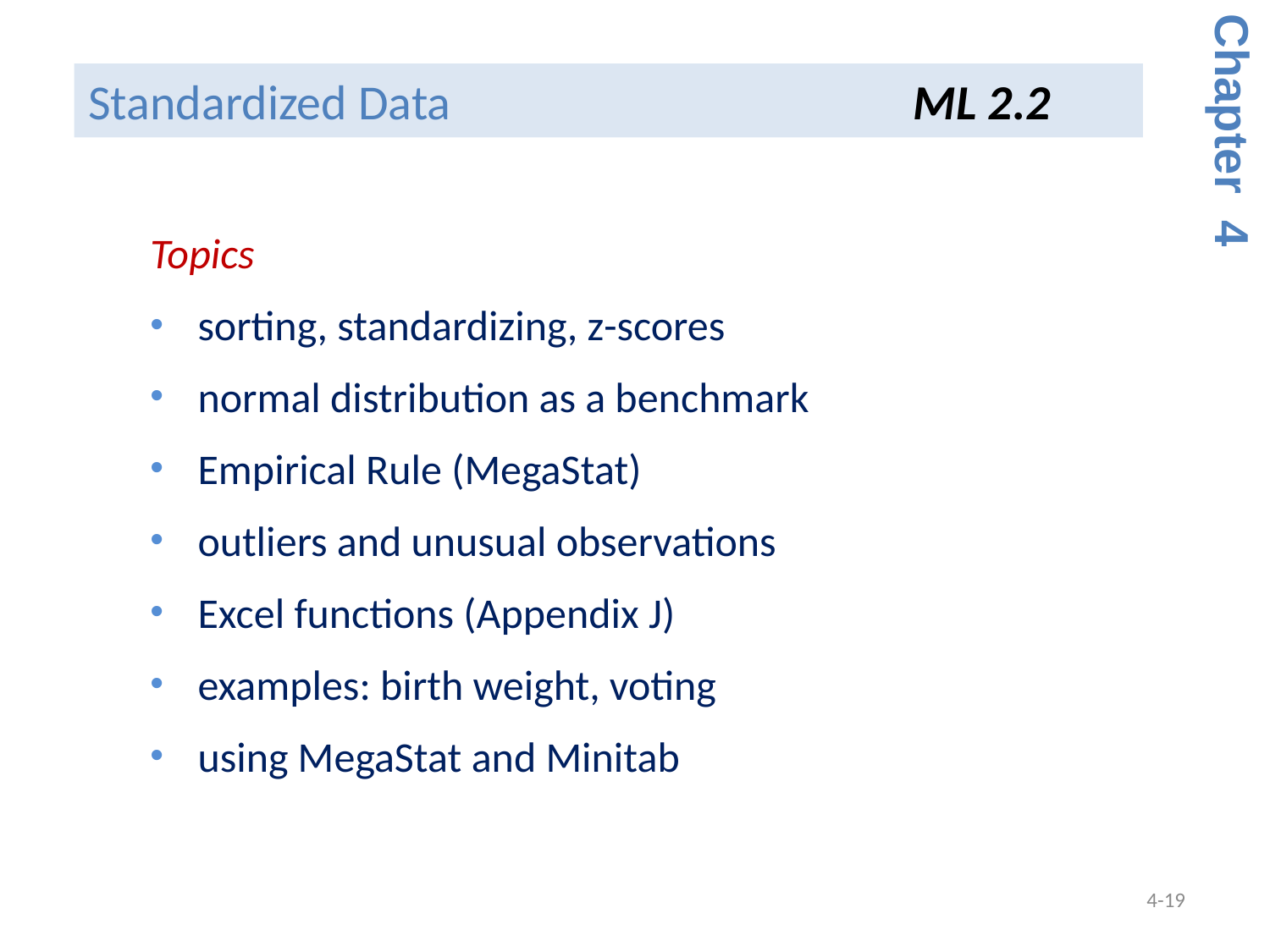

# Standardized Data                                          ML 2.2
Chapter  4
Topics
sorting, standardizing, z-scores
normal distribution as a benchmark
Empirical Rule (MegaStat)
outliers and unusual observations
Excel functions (Appendix J)
examples: birth weight, voting
using MegaStat and Minitab
4-19